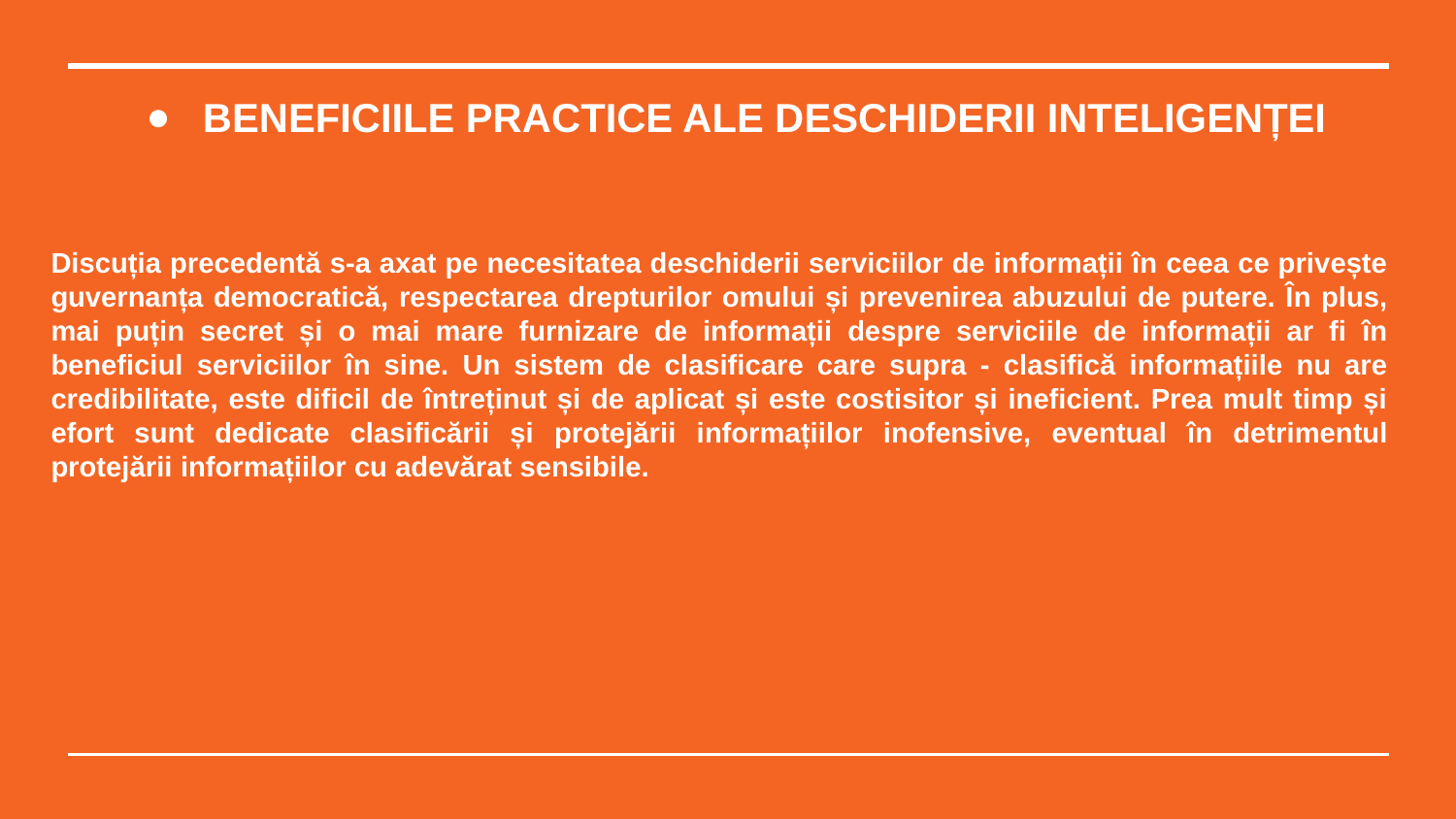

# BENEFICIILE PRACTICE ALE DESCHIDERII INTELIGENȚEI
Discuția precedentă s-a axat pe necesitatea deschiderii serviciilor de informații în ceea ce privește guvernanța democratică, respectarea drepturilor omului și prevenirea abuzului de putere. În plus, mai puțin secret și o mai mare furnizare de informații despre serviciile de informații ar fi în beneficiul serviciilor în sine. Un sistem de clasificare care supra - clasifică informațiile nu are credibilitate, este dificil de întreținut și de aplicat și este costisitor și ineficient. Prea mult timp și efort sunt dedicate clasificării și protejării informațiilor inofensive, eventual în detrimentul protejării informațiilor cu adevărat sensibile.